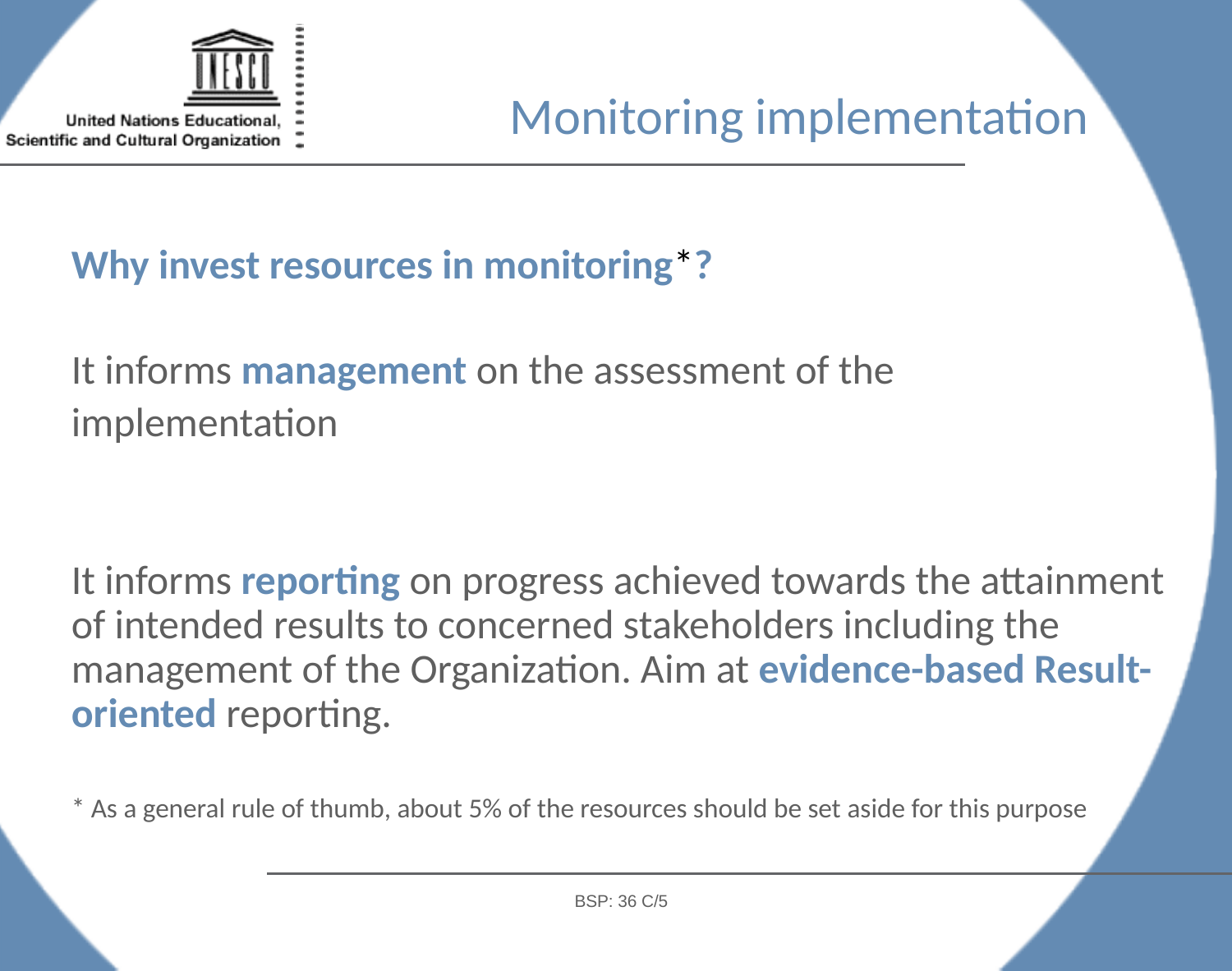

Monitoring implementation
Why invest resources in monitoring*?

It informs management on the assessment of the
implementation

It informs reporting on progress achieved towards the attainment of intended results to concerned stakeholders including the management of the Organization. Aim at evidence-based Result- oriented reporting.

* As a general rule of thumb, about 5% of the resources should be set aside for this purpose
BSP: 36 C/5